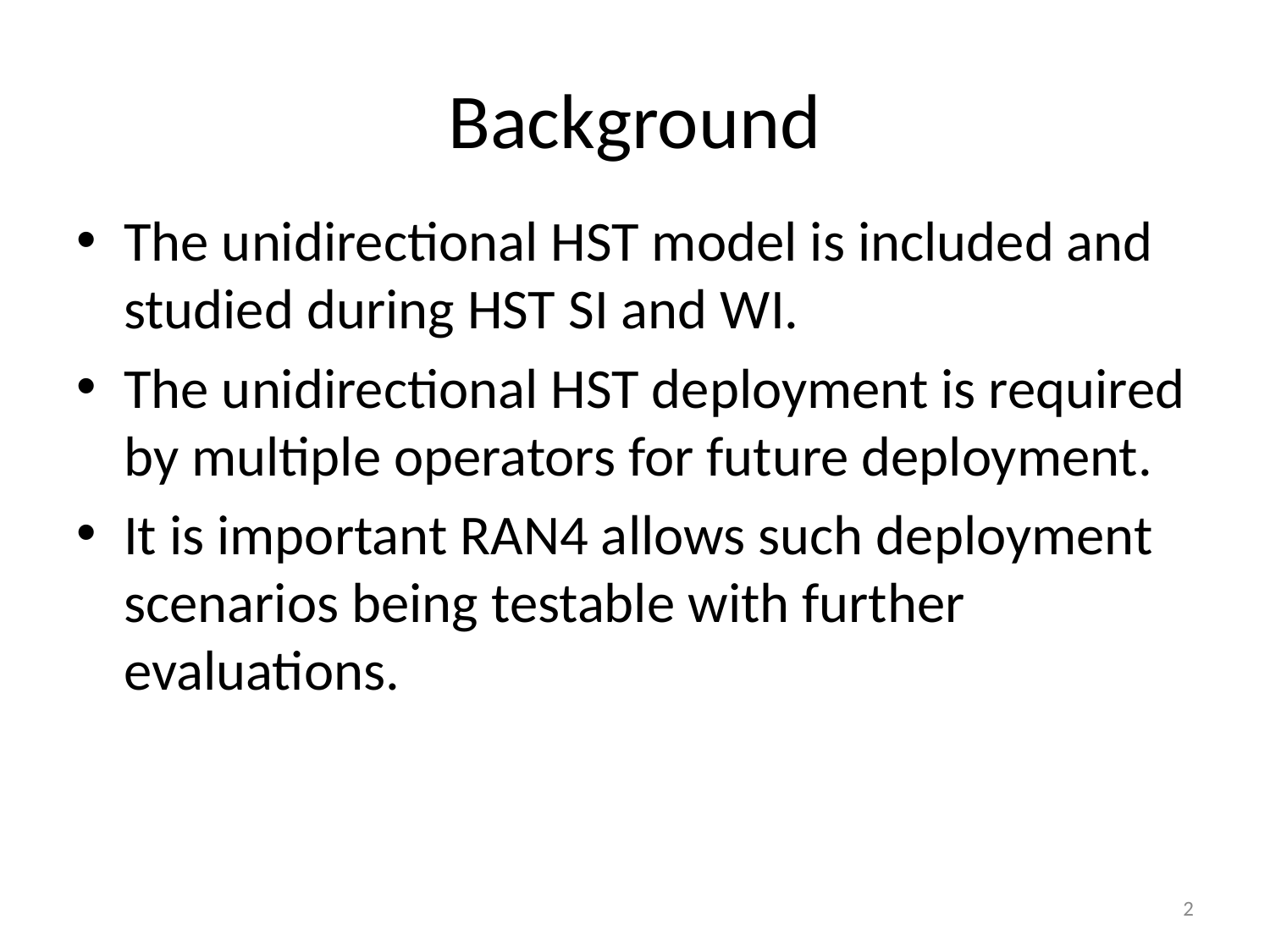

# Background
The unidirectional HST model is included and studied during HST SI and WI.
The unidirectional HST deployment is required by multiple operators for future deployment.
It is important RAN4 allows such deployment scenarios being testable with further evaluations.
2